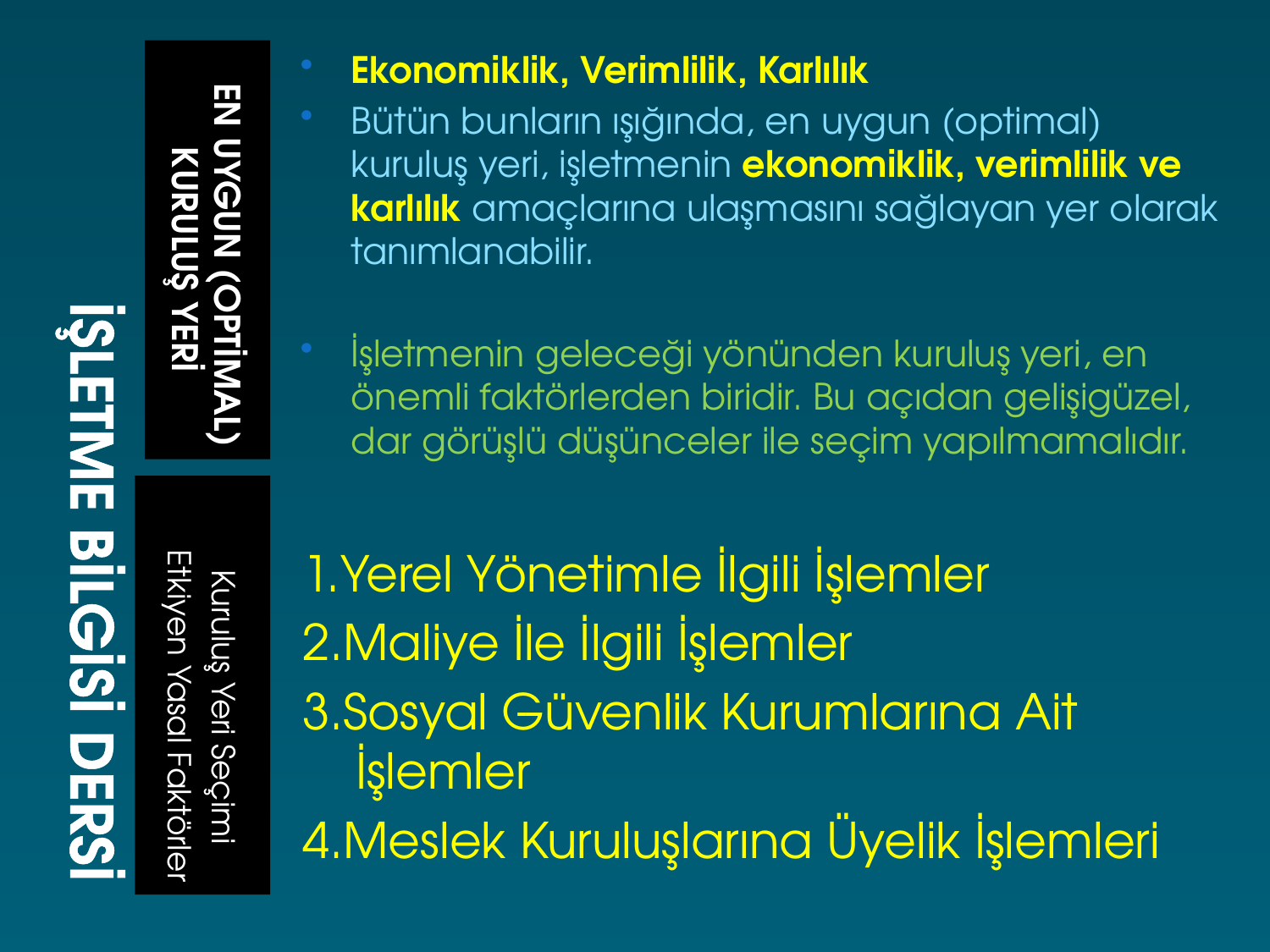

# İŞLETME BİLGİSİ DERSİ
EN UYGUN (OPTİMAL) KURULUŞ YERİ
Ekonomiklik, Verimlilik, Karlılık
Bütün bunların ışığında, en uygun (optimal) kuruluş yeri, işletmenin ekonomiklik, verimlilik ve karlılık amaçlarına ulaşmasını sağlayan yer olarak tanımlanabilir.

İşletmenin geleceği yönünden kuruluş yeri, en önemli faktörlerden biridir. Bu açıdan gelişigüzel, dar görüşlü düşünceler ile seçim yapılmamalıdır.
Kuruluş Yeri Seçimi
 Etkiyen Yasal Faktörler
1.Yerel Yönetimle İlgili İşlemler
2.Maliye İle İlgili İşlemler
3.Sosyal Güvenlik Kurumlarına Ait İşlemler
4.Meslek Kuruluşlarına Üyelik İşlemleri